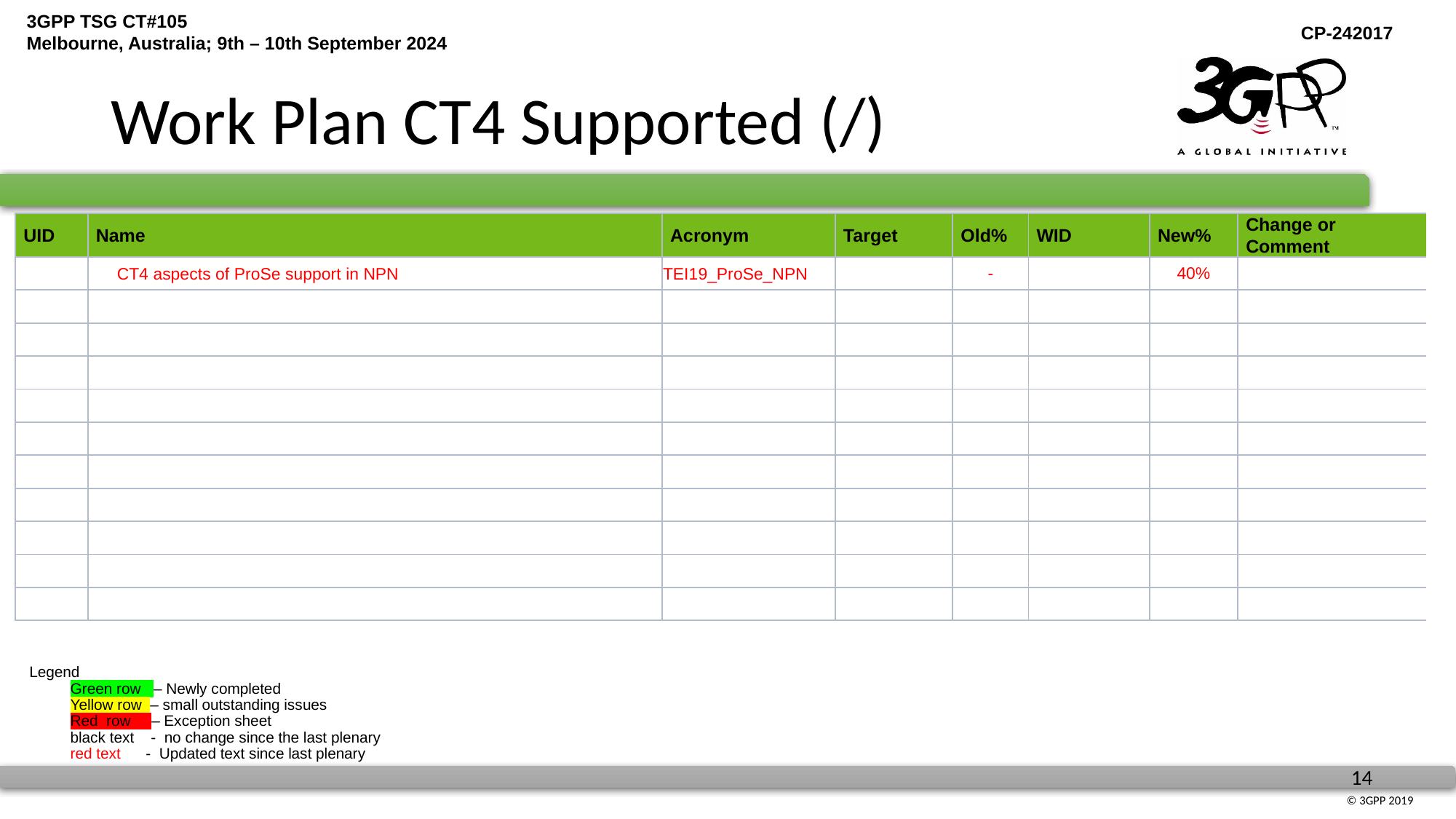

# Work Plan CT4 Supported (/)
| UID | Name | Acronym | Target | Old% | WID | New% | Change or Comment |
| --- | --- | --- | --- | --- | --- | --- | --- |
|  | CT4 aspects of ProSe support in NPN | TEI19\_ProSe\_NPN |  | - |  | 40% |  |
|  |  |  |  |  |  |  |  |
|  |  |  |  |  |  |  |  |
|  |  |  |  |  |  |  |  |
|  |  |  |  |  |  |  |  |
|  |  |  |  |  |  |  |  |
|  |  |  |  |  |  |  |  |
|  |  |  |  |  |  |  |  |
|  |  |  |  |  |  |  |  |
|  |  |  |  |  |  |  |  |
|  |  |  |  |  |  |  |  |
Legend
Green row   – Newly completed
	Yellow row  – small outstanding issues
Red  row     – Exception sheet
	black text    -  no change since the last plenary
	red text      -  Updated text since last plenary